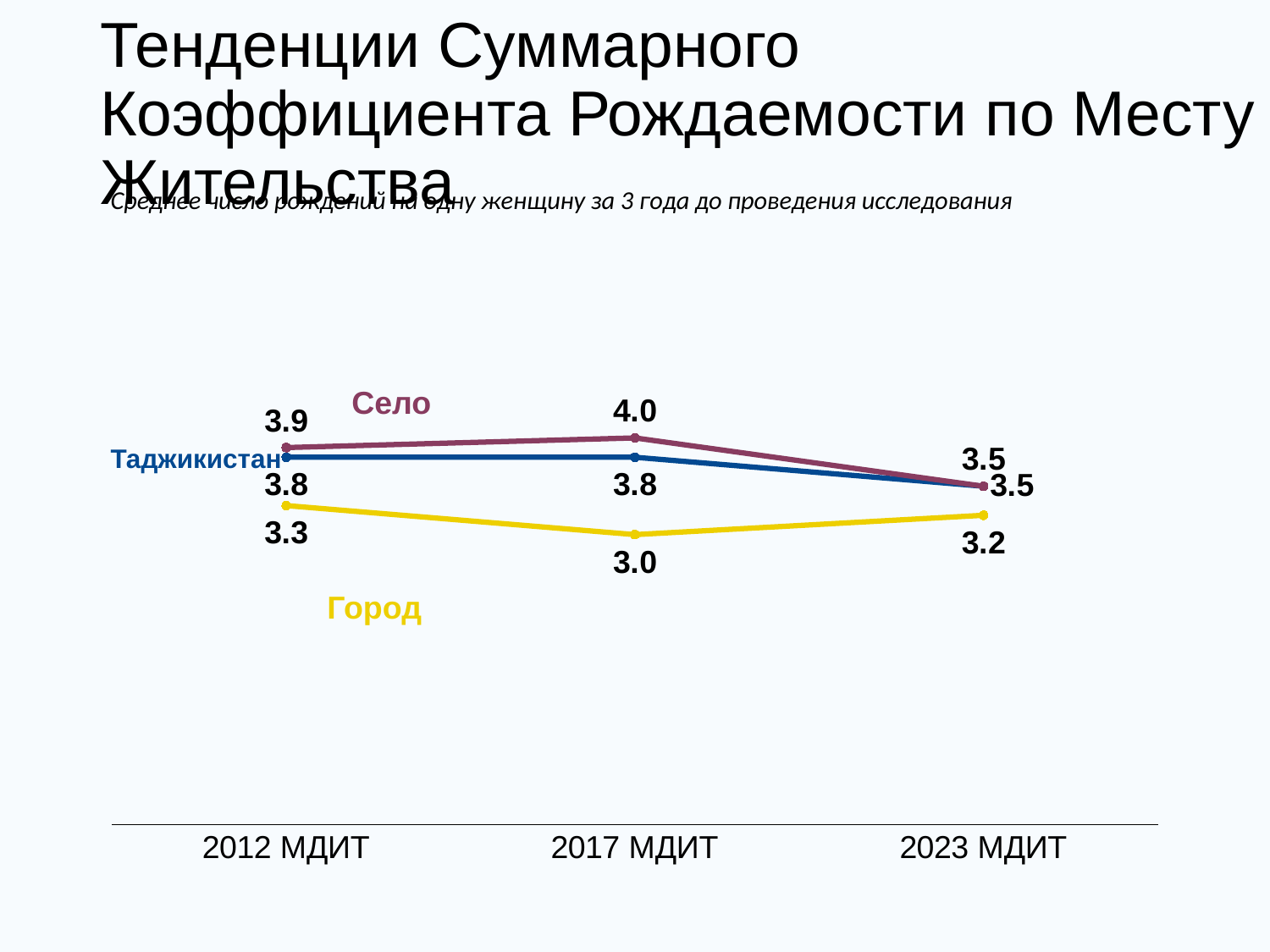

# Тенденции Суммарного Коэффициента Рождаемости по Месту Жительства
Среднее число рождений на одну женщину за 3 года до проведения исследования

### Chart

| Category | Tajikistan | Город | Село |
|---|---|---|---|
| 2012 МДИТ | 3.8 | 3.3 | 3.9 |
| 2017 МДИТ | 3.8 | 3.0 | 4.0 |
| 2023 МДИТ | 3.5 | 3.2 | 3.5 |
Село
Таджикистан
Город